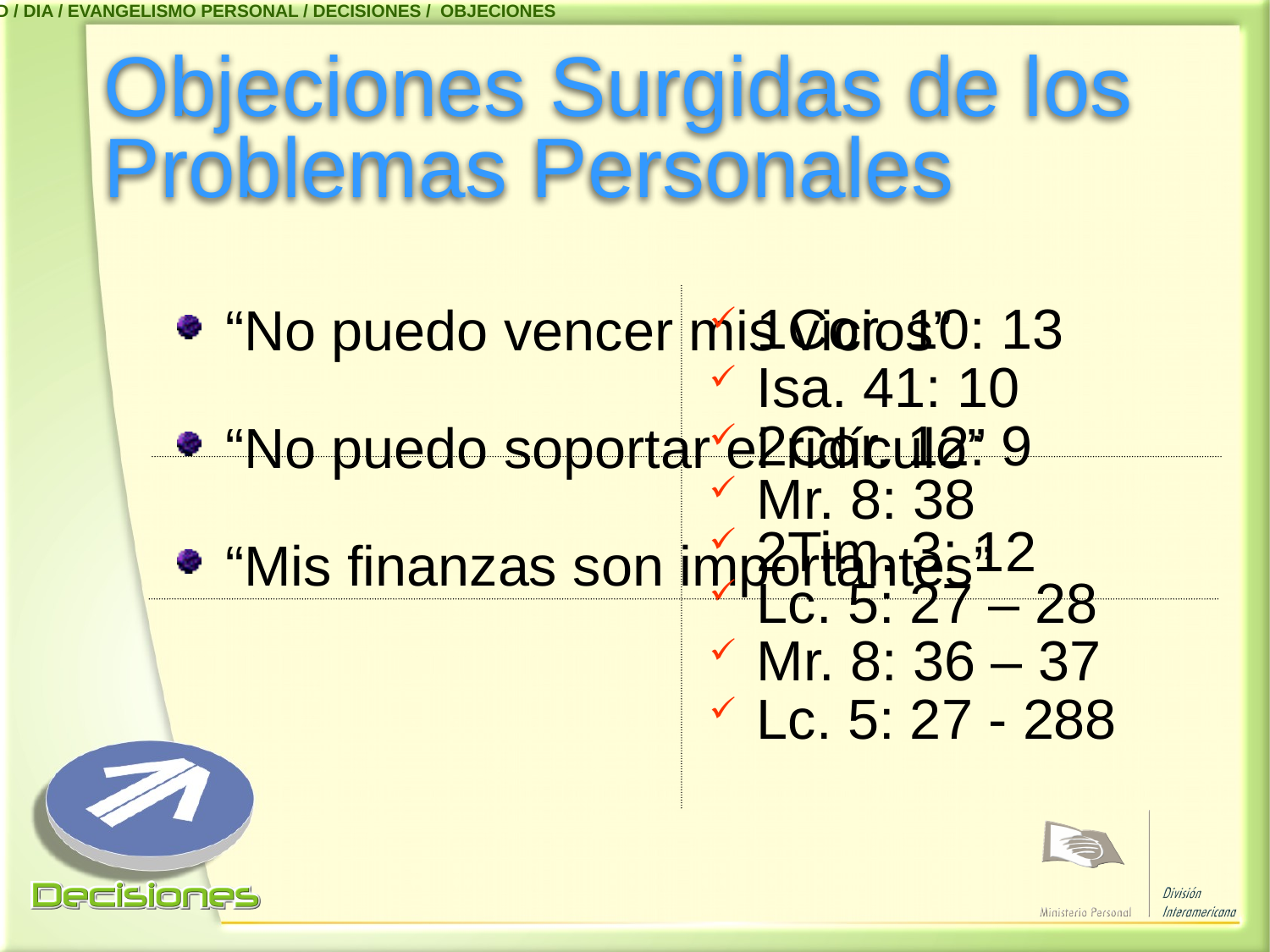

IASD / DIA / EVANGELISMO PERSONAL / DECISIONES /  OBJECIONES
# Objeciones Surgidas de los Problemas Personales

1Cor. 10: 13
Isa. 41: 10
2Cor. 12: 9
Mr. 8: 38
2Tim. 3: 12
Lc. 5: 27 – 28
Mr. 8: 36 – 37
Lc. 5: 27 - 288
“No puedo vencer mis vicios”

“No puedo soportar el ridículo”

“Mis finanzas son importantes”